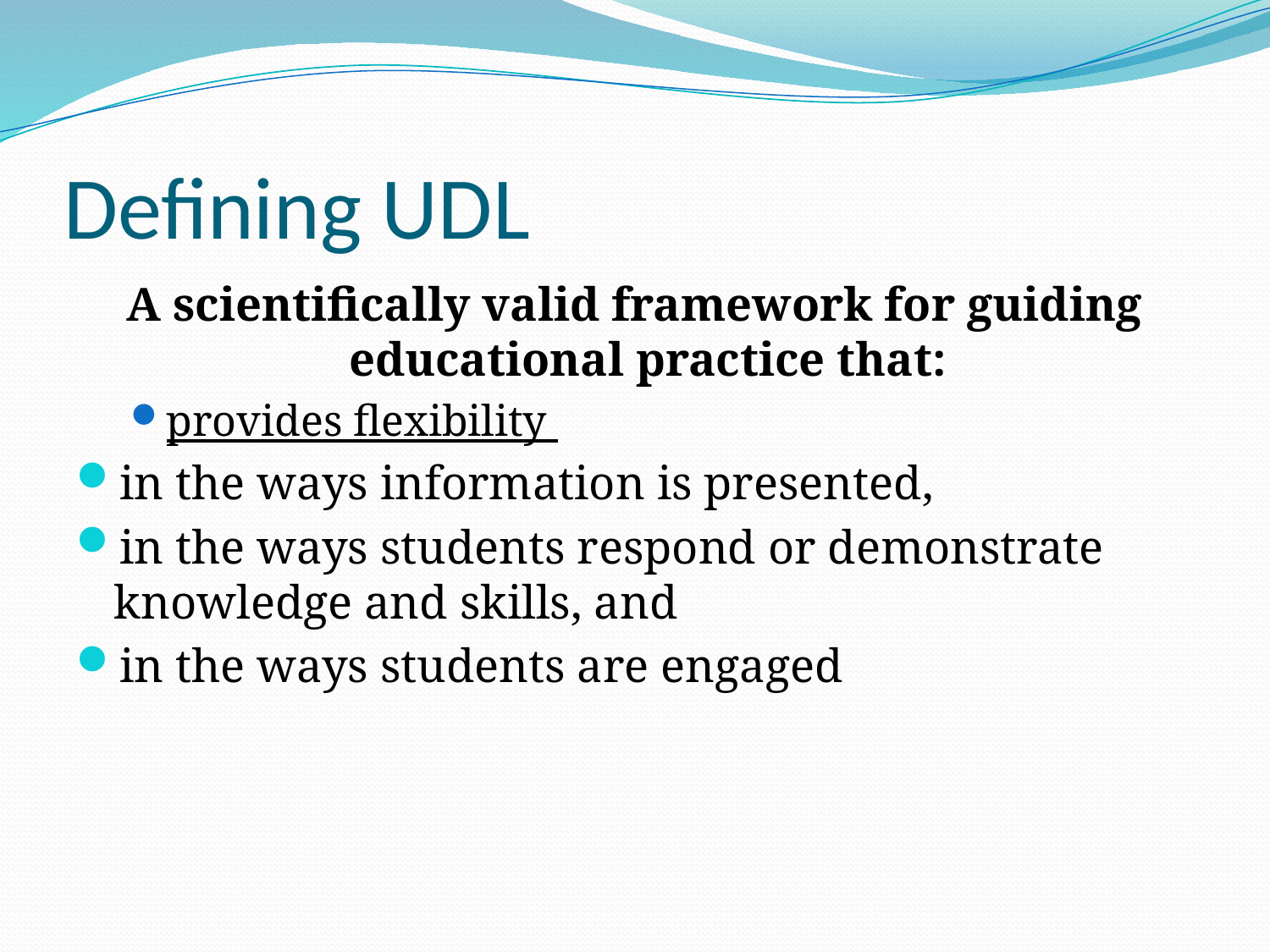

# Defining UDL
A scientifically valid framework for guiding educational practice that:
provides flexibility
in the ways information is presented,
in the ways students respond or demonstrate knowledge and skills, and
in the ways students are engaged